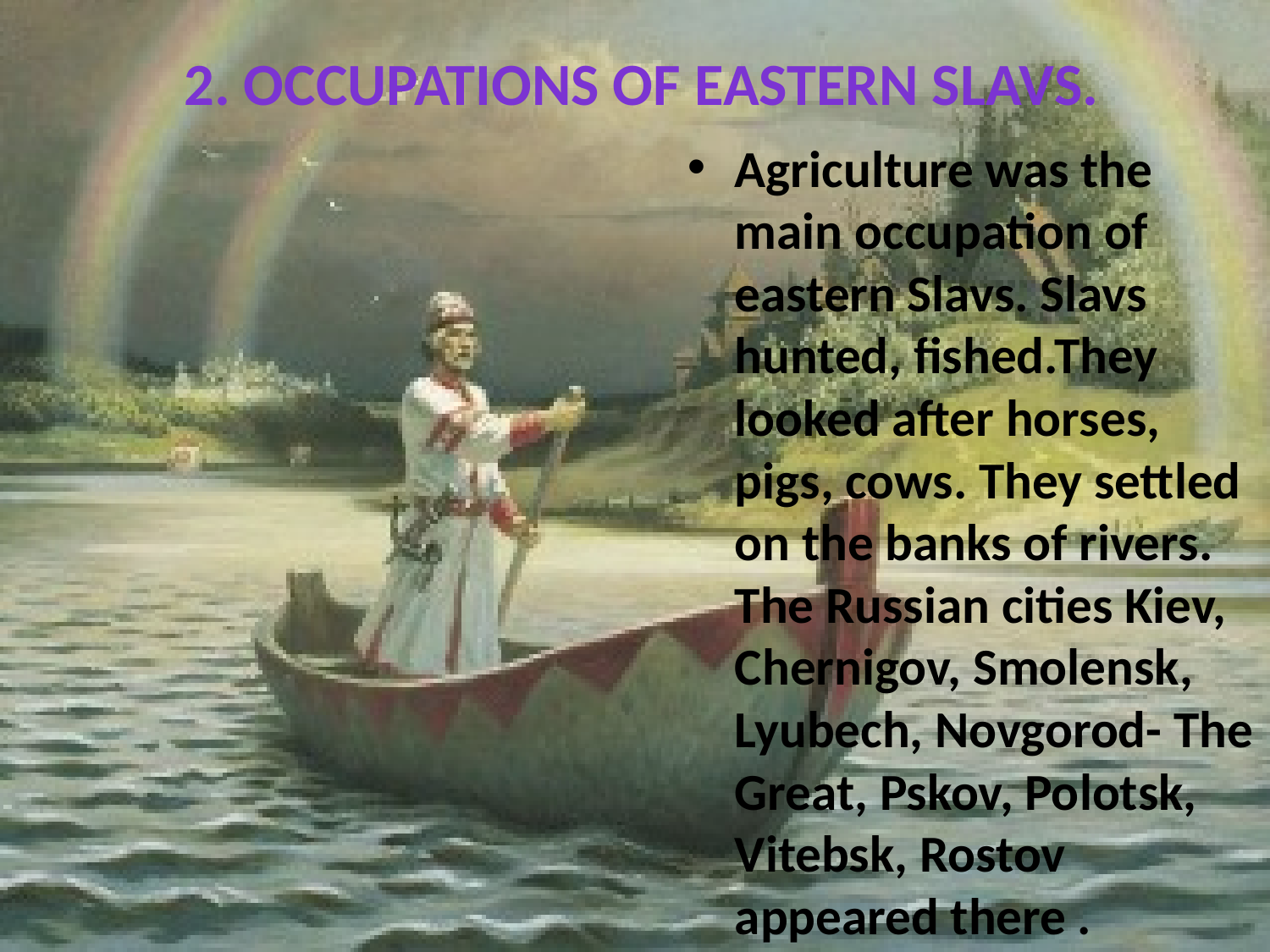

# 2. Occupations of eastern Slavs.
Agriculture was the main occupation of eastern Slavs. Slavs hunted, fished.They looked after horses, pigs, cows. They settled on the banks of rivers. The Russian cities Kiev, Chernigov, Smolensk, Lyubech, Novgorod- The Great, Pskov, Polotsk, Vitebsk, Rostov appeared there .